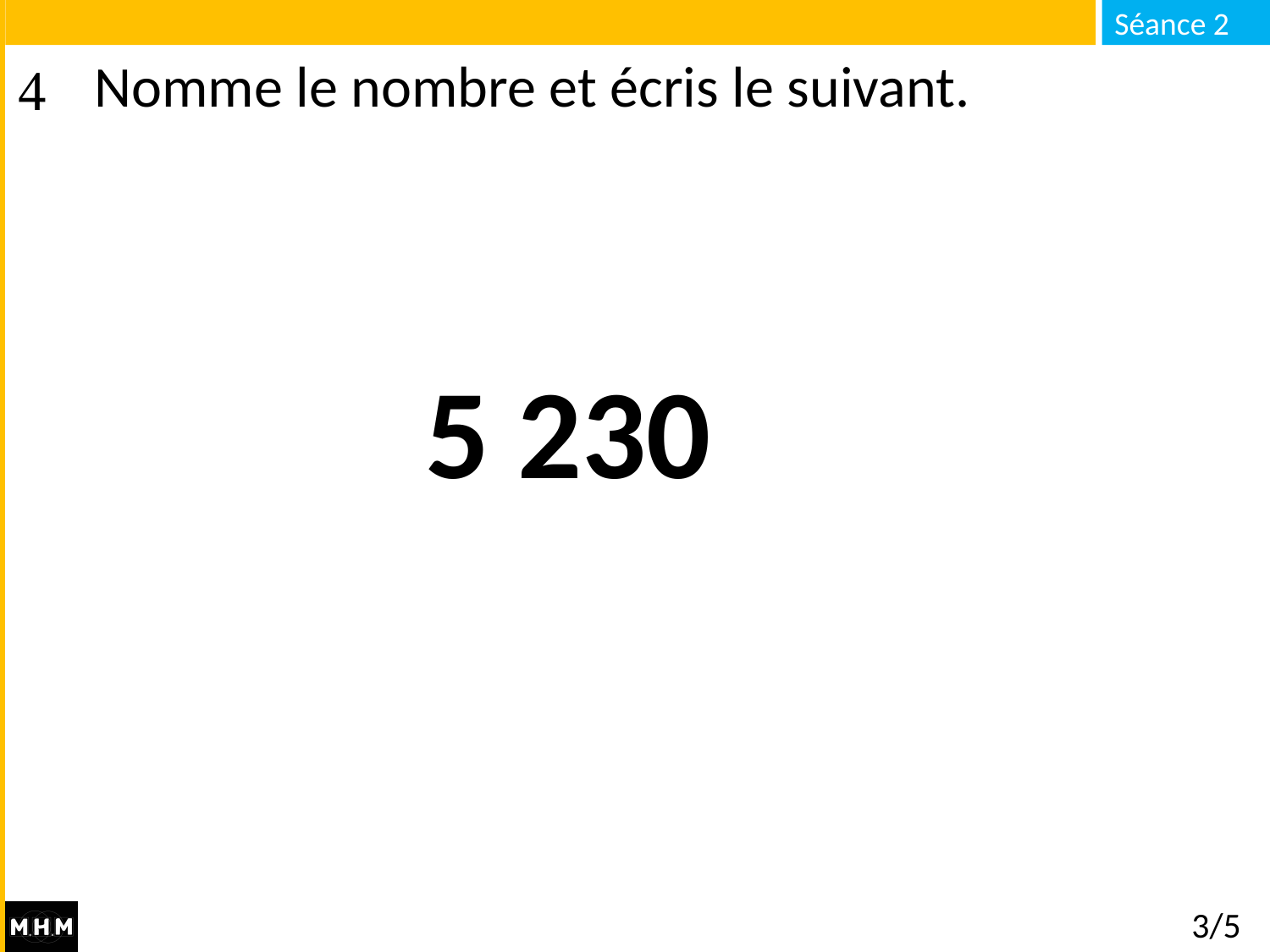

# Nomme le nombre et écris le suivant.
5 230
3/5